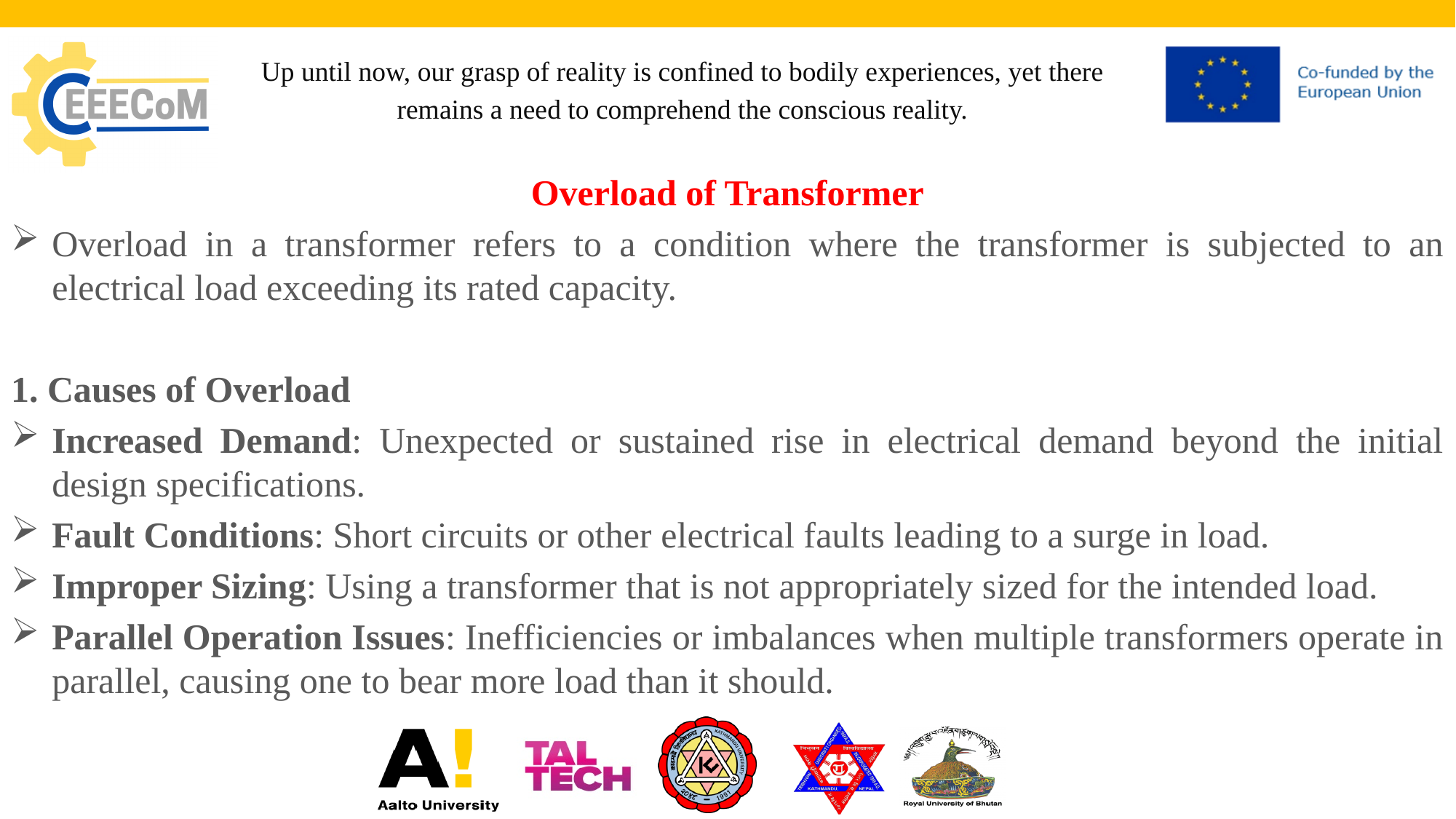

# Up until now, our grasp of reality is confined to bodily experiences, yet there remains a need to comprehend the conscious reality.
Overload of Transformer
Overload in a transformer refers to a condition where the transformer is subjected to an electrical load exceeding its rated capacity.

1. Causes of Overload
Increased Demand: Unexpected or sustained rise in electrical demand beyond the initial design specifications.
Fault Conditions: Short circuits or other electrical faults leading to a surge in load.
Improper Sizing: Using a transformer that is not appropriately sized for the intended load.
Parallel Operation Issues: Inefficiencies or imbalances when multiple transformers operate in parallel, causing one to bear more load than it should.